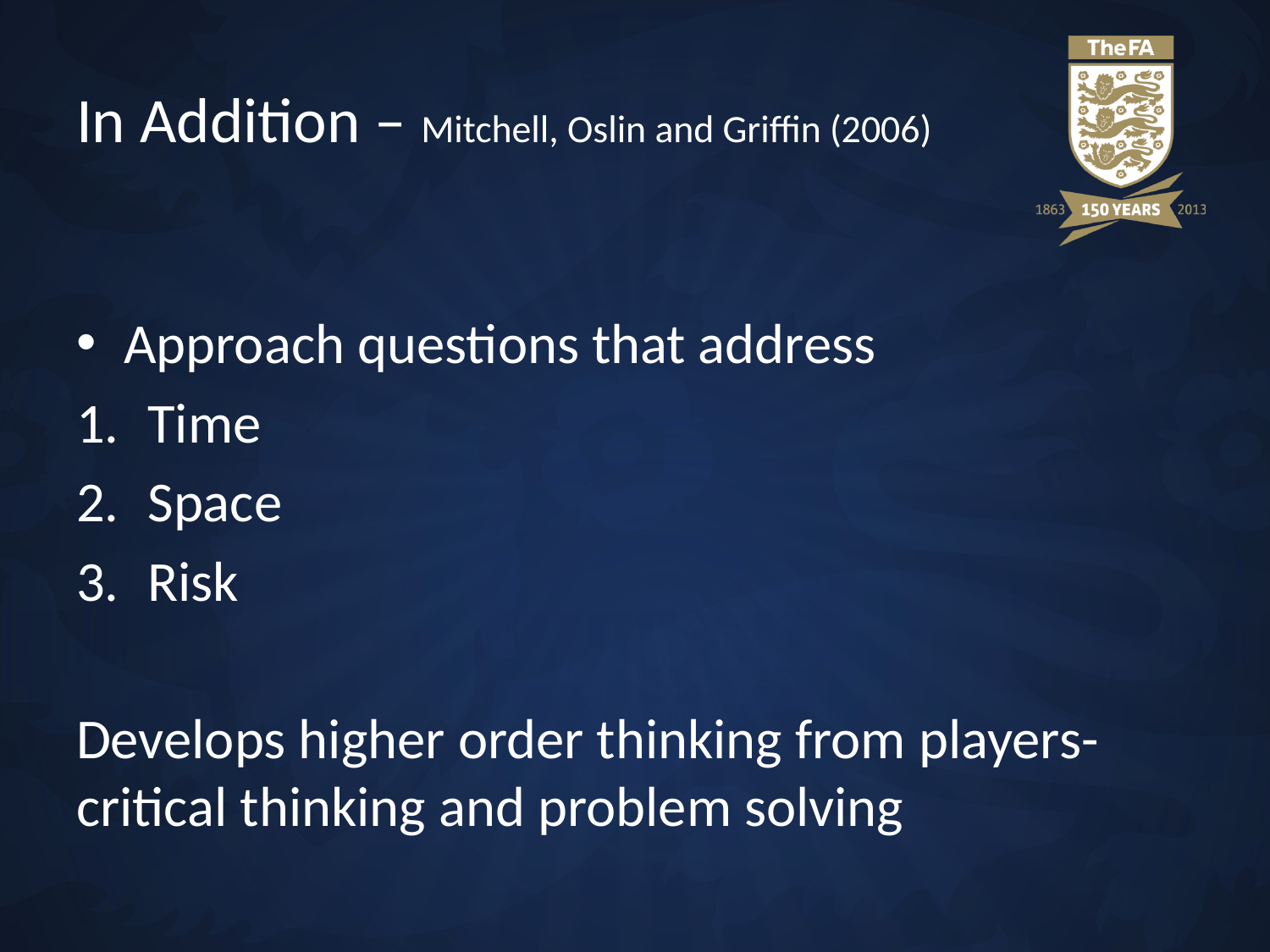

# In Addition – Mitchell, Oslin and Griffin (2006)

Approach questions that address
Time
Space
Risk

Develops higher order thinking from players- critical thinking and problem solving